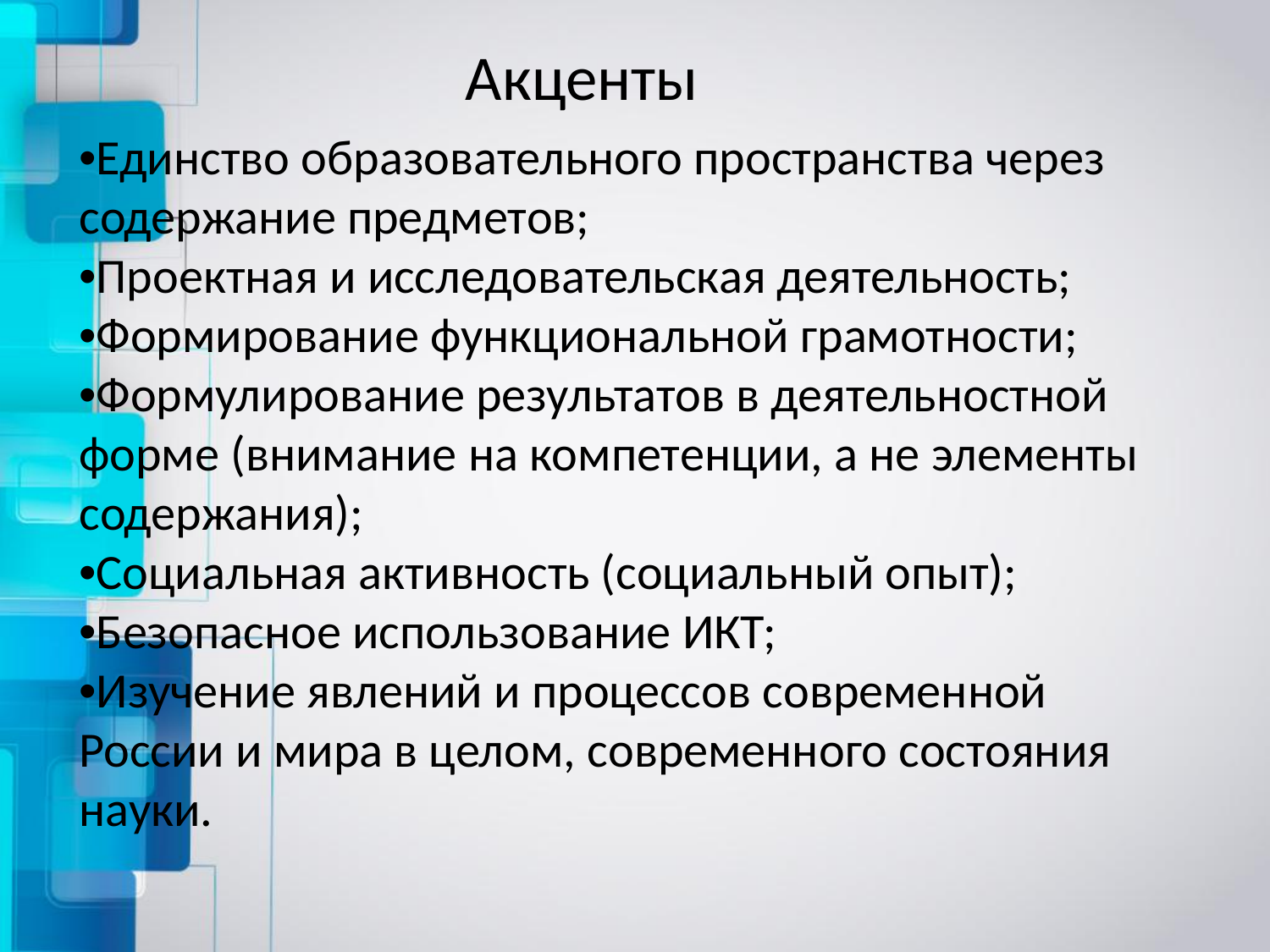

Акценты

•Единство образовательного пространства через содержание предметов;
•Проектная и исследовательская деятельность;
•Формирование функциональной грамотности;
•Формулирование результатов в деятельностной форме (внимание на компетенции, а не элементы содержания);
•Социальная активность (социальный опыт);
•Безопасное использование ИКТ;
•Изучение явлений и процессов современной России и мира в целом, современного состояния науки.